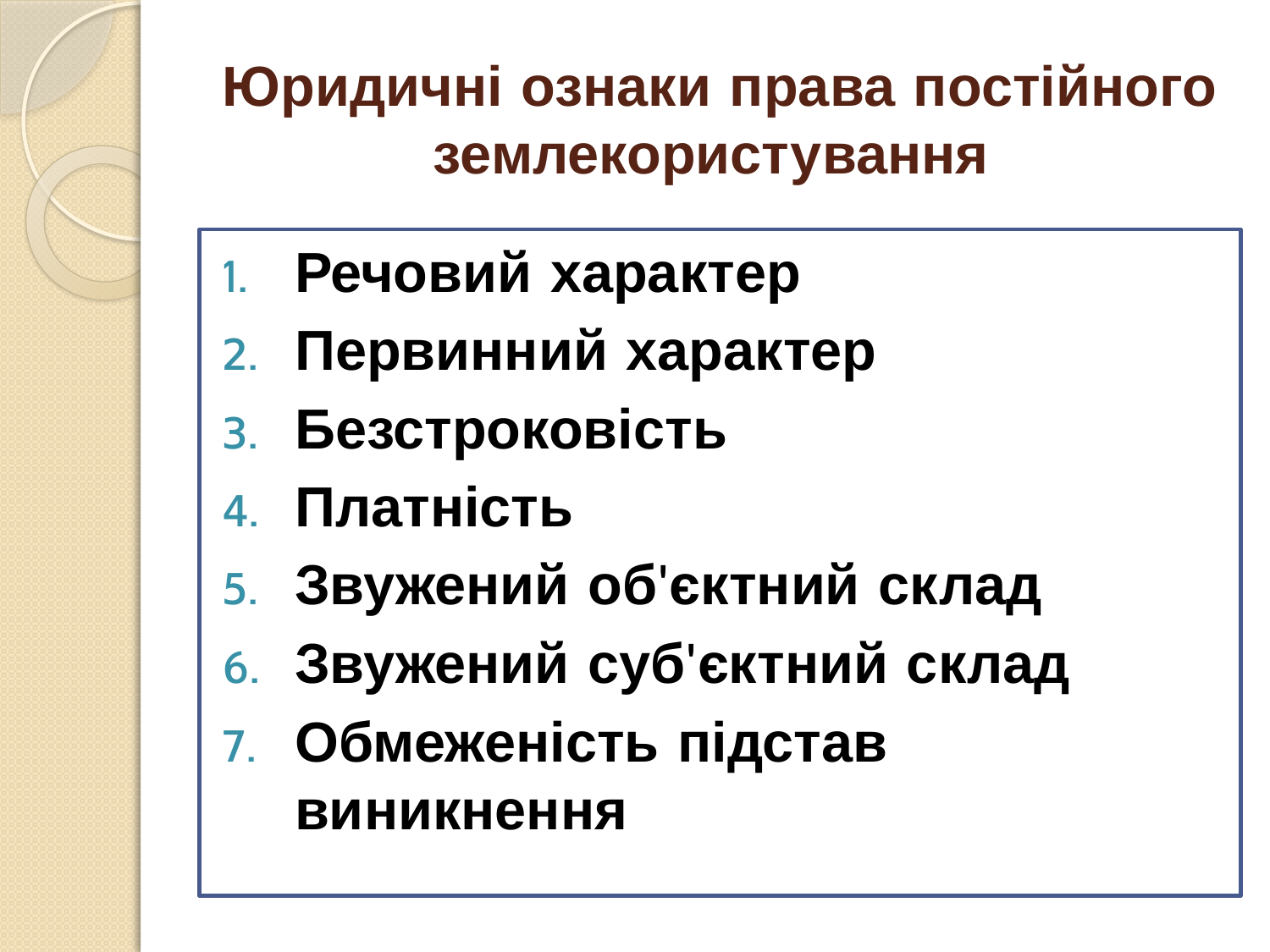

# Юридичні ознаки права постійного землекористування
Речовий характер
Первинний характер
Безстроковість
Платність
Звужений об'єктний склад
Звужений суб'єктний склад
Обмеженість підстав виникнення